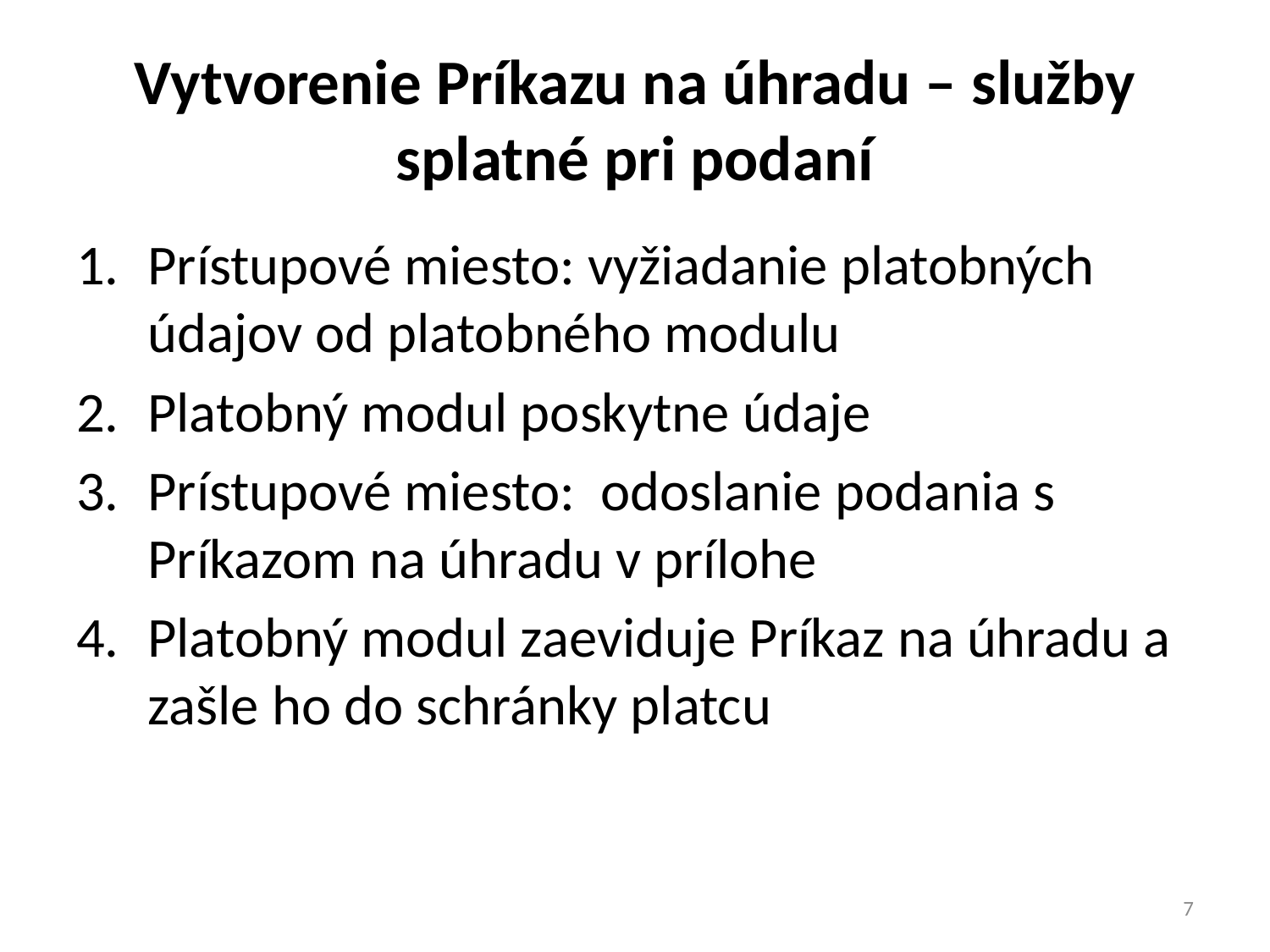

# Vytvorenie Príkazu na úhradu – služby splatné pri podaní
Prístupové miesto: vyžiadanie platobných údajov od platobného modulu
Platobný modul poskytne údaje
Prístupové miesto:  odoslanie podania s Príkazom na úhradu v prílohe
Platobný modul zaeviduje Príkaz na úhradu a zašle ho do schránky platcu

7